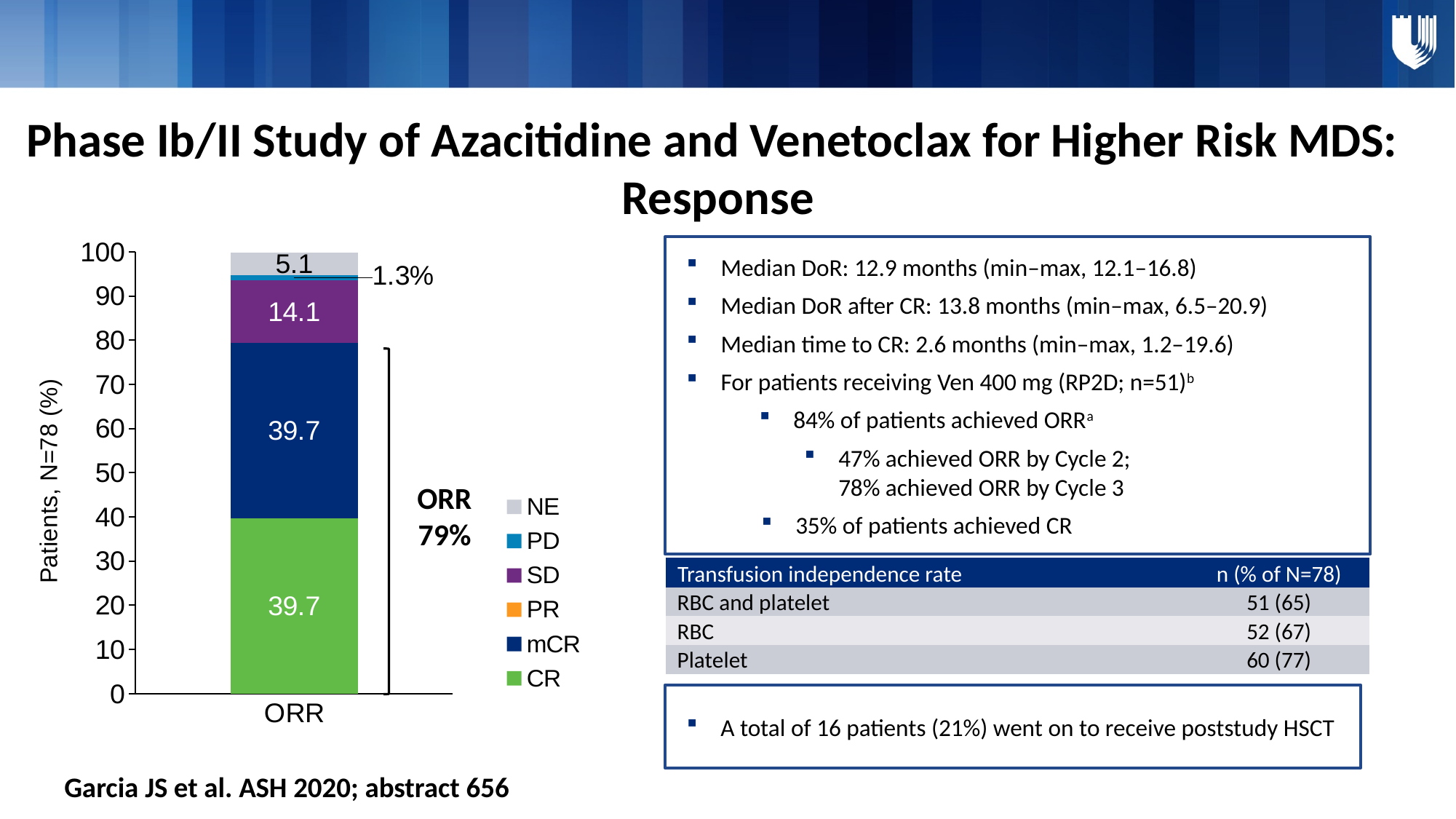

Phase Ib/II Study of Azacitidine and Venetoclax for Higher Risk MDS:  Response

### Chart

| Category | CR | mCR | PR | SD | PD | NE |
|---|---|---|---|---|---|---|
| ORR | 39.7 | 39.7 | 0.0 | 14.1 | 1.3 | 5.1 |
ORR
79%
Median DoR: 12.9 months (min–max, 12.1–16.8)
Median DoR after CR: 13.8 months (min–max, 6.5–20.9)
Median time to CR: 2.6 months (min–max, 1.2–19.6)
For patients receiving Ven 400 mg (RP2D; n=51)b
84% of patients achieved ORRa
47% achieved ORR by Cycle 2;
78% achieved ORR by Cycle 3
35% of patients achieved CR
| Transfusion independence rate | n (% of N=78) |
| --- | --- |
| RBC and platelet | 51 (65) |
| RBC | 52 (67) |
| Platelet | 60 (77) |
A total of 16 patients (21%) went on to receive poststudy HSCT
Garcia JS et al. ASH 2020; abstract 656